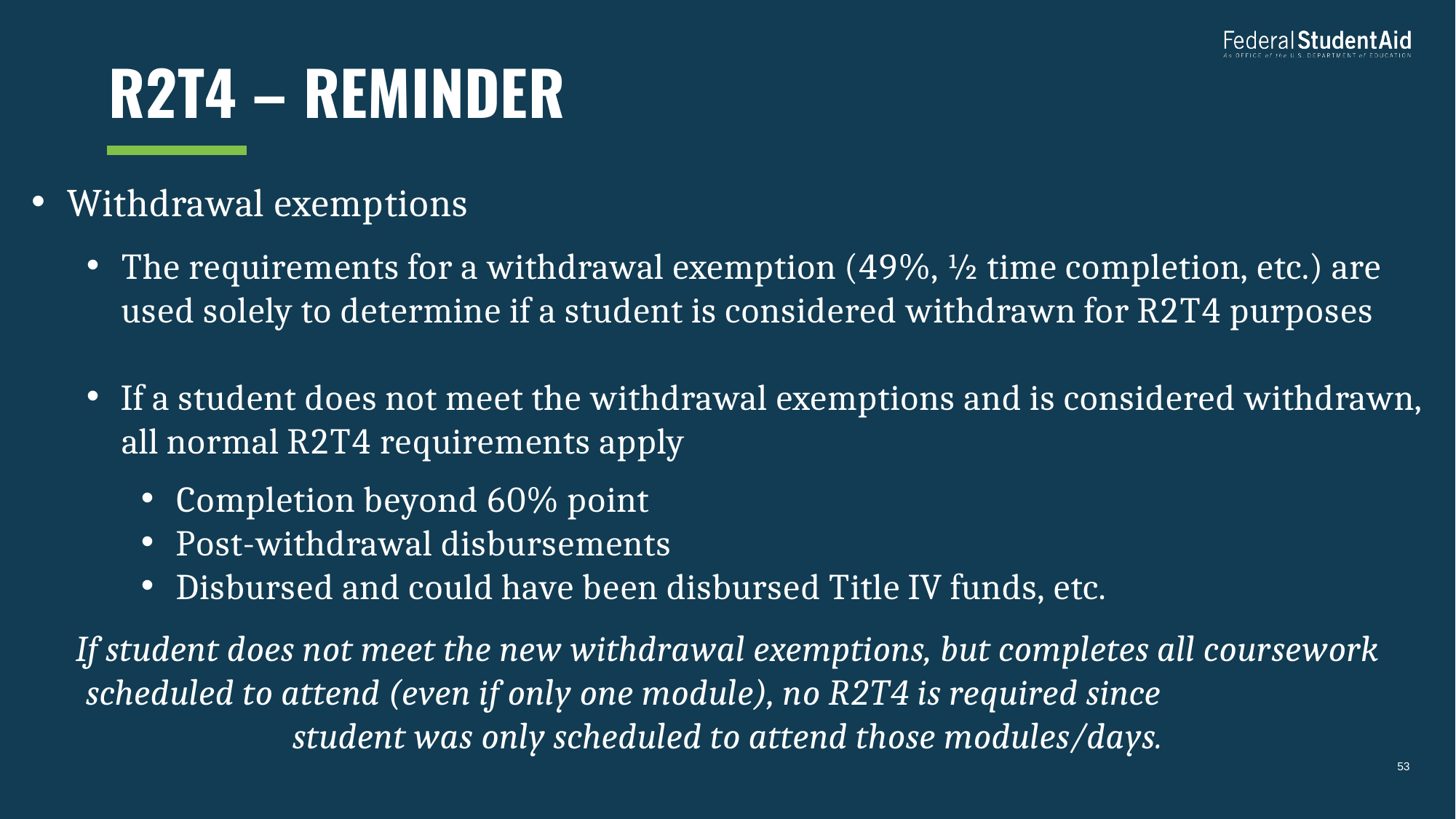

# R2T4 – Reminder
Withdrawal exemptions

The requirements for a withdrawal exemption (49%, ½ time completion, etc.) are used solely to determine if a student is considered withdrawn for R2T4 purposes

If a student does not meet the withdrawal exemptions and is considered withdrawn, all normal R2T4 requirements apply

Completion beyond 60% point
Post-withdrawal disbursements
Disbursed and could have been disbursed Title IV funds, etc.

If student does not meet the new withdrawal exemptions, but completes all coursework scheduled to attend (even if only one module), no R2T4 is required since                           student was only scheduled to attend those modules/days.
53